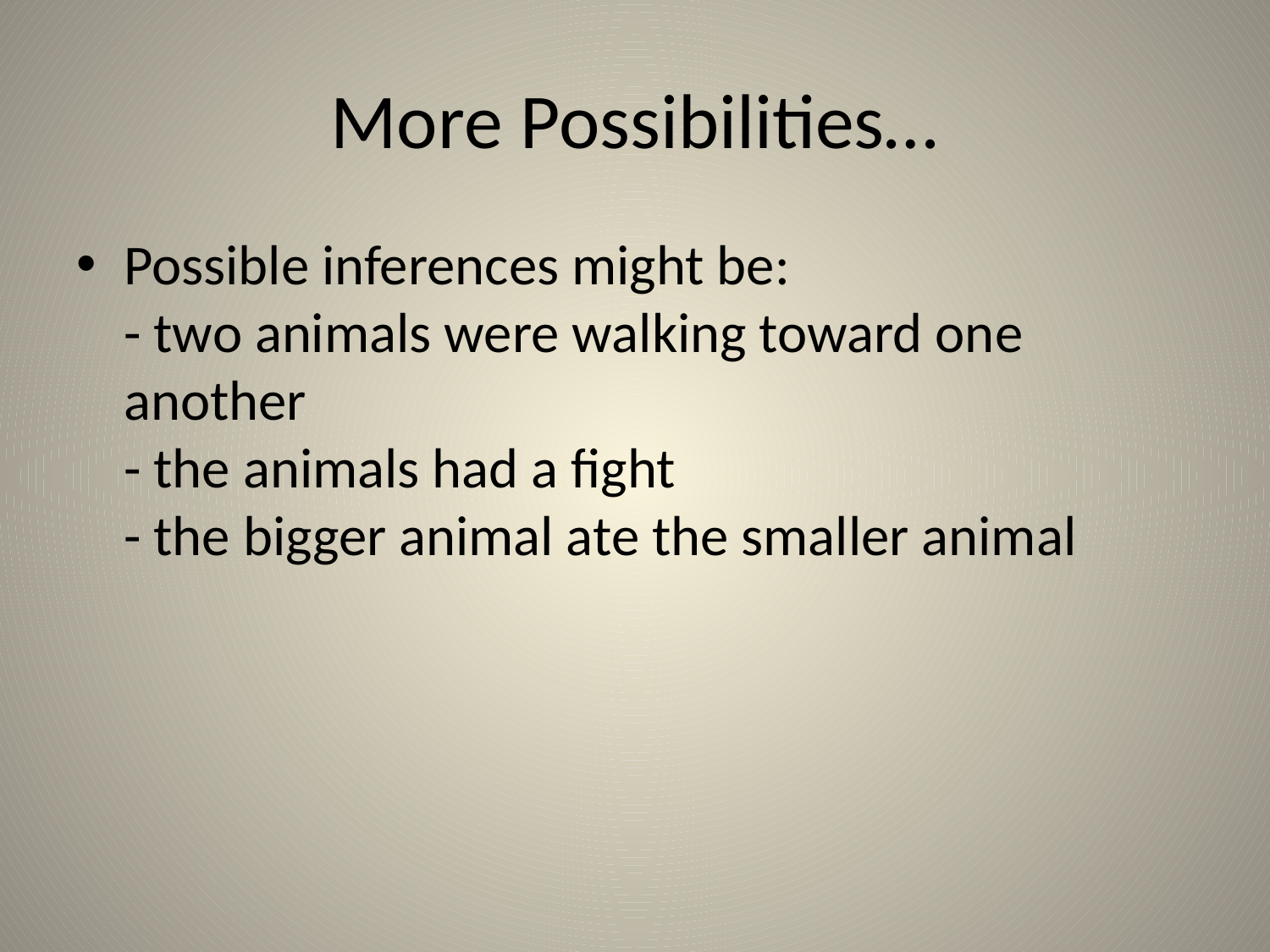

# More Possibilities…
Possible inferences might be:
- two animals were walking toward one another
- the animals had a fight
- the bigger animal ate the smaller animal